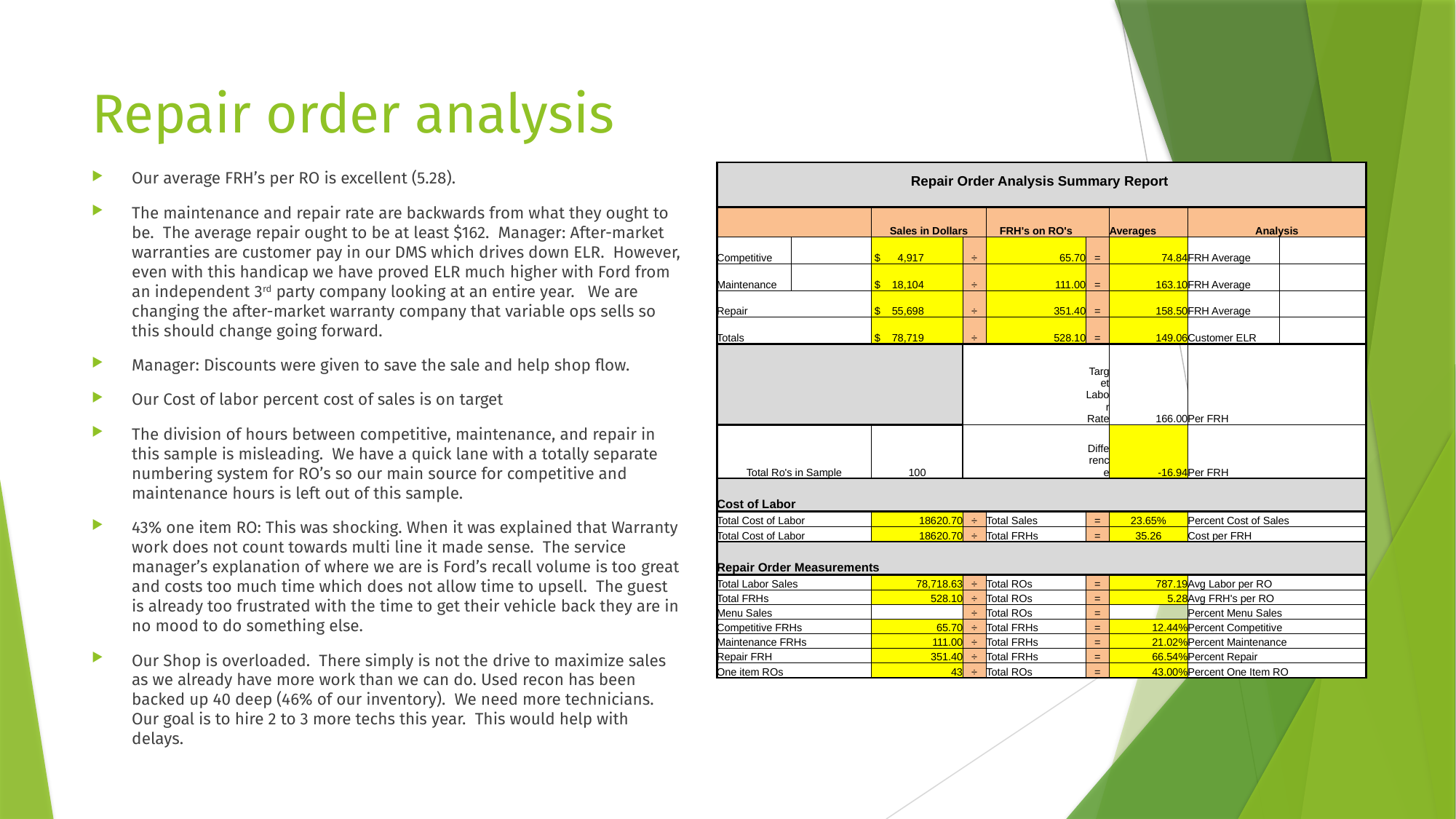

# Repair order analysis
Our average FRH’s per RO is excellent (5.28).
The maintenance and repair rate are backwards from what they ought to be.  The average repair ought to be at least $162.  Manager: After-market warranties are customer pay in our DMS which drives down ELR.  However, even with this handicap we have proved ELR much higher with Ford from an independent 3rd party company looking at an entire year.   We are changing the after-market warranty company that variable ops sells so this should change going forward.
Manager: Discounts were given to save the sale and help shop flow.
Our Cost of labor percent cost of sales is on target
The division of hours between competitive, maintenance, and repair in this sample is misleading.  We have a quick lane with a totally separate numbering system for RO’s so our main source for competitive and maintenance hours is left out of this sample.
43% one item RO: This was shocking. When it was explained that Warranty work does not count towards multi line it made sense.  The service manager’s explanation of where we are is Ford’s recall volume is too great and costs too much time which does not allow time to upsell.  The guest is already too frustrated with the time to get their vehicle back they are in no mood to do something else.
Our Shop is overloaded.  There simply is not the drive to maximize sales as we already have more work than we can do. Used recon has been backed up 40 deep (46% of our inventory).  We need more technicians.  Our goal is to hire 2 to 3 more techs this year.  This would help with delays.

| Repair Order Analysis Summary Report |  |  |  |  |  |  |  |  |
| --- | --- | --- | --- | --- | --- | --- | --- | --- |
|  |  |  |  |  |  |  |  |  |
|  |  | Sales in Dollars |  | FRH's on RO's |  |  |  |  |
|  |  |  |  |  |  | Averages | Analysis |  |
| Competitive |  | $ 4,917 | ÷ | 65.70 | = | 74.84 | FRH Average |  |
| Maintenance |  | $ 18,104 | ÷ | 111.00 | = | 163.10 | FRH Average |  |
| Repair |  | $ 55,698 | ÷ | 351.40 | = | 158.50 | FRH Average |  |
| Totals |  | $ 78,719 | ÷ | 528.10 | = | 149.06 | Customer ELR |  |
|  |  |  |  |  | Target Labor Rate | 166.00 | Per FRH |  |
| Total Ro's in Sample |  | 100 |  |  | Difference | -16.94 | Per FRH |  |
|  |  |  |  |  |  |  |  |  |
| Cost of Labor |  |  |  |  |  |  |  |  |
| Total Cost of Labor |  | 18620.70 | ÷ | Total Sales | = | 23.65% | Percent Cost of Sales |  |
| Total Cost of Labor |  | 18620.70 | ÷ | Total FRHs | = | 35.26 | Cost per FRH |  |
|  |  |  |  |  |  |  |  |  |
| Repair Order Measurements |  |  |  |  |  |  |  |  |
| Total Labor Sales |  | 78,718.63 | ÷ | Total ROs | = | 787.19 | Avg Labor per RO |  |
| Total FRHs |  | 528.10 | ÷ | Total ROs | = | 5.28 | Avg FRH's per RO |  |
| Menu Sales |  |  | ÷ | Total ROs | = |  | Percent Menu Sales |  |
| Competitive FRHs |  | 65.70 | ÷ | Total FRHs | = | 12.44% | Percent Competitive |  |
| Maintenance FRHs |  | 111.00 | ÷ | Total FRHs | = | 21.02% | Percent Maintenance |  |
| Repair FRH |  | 351.40 | ÷ | Total FRHs | = | 66.54% | Percent Repair |  |
| One item ROs |  | 43 | ÷ | Total ROs | = | 43.00% | Percent One Item RO |  |